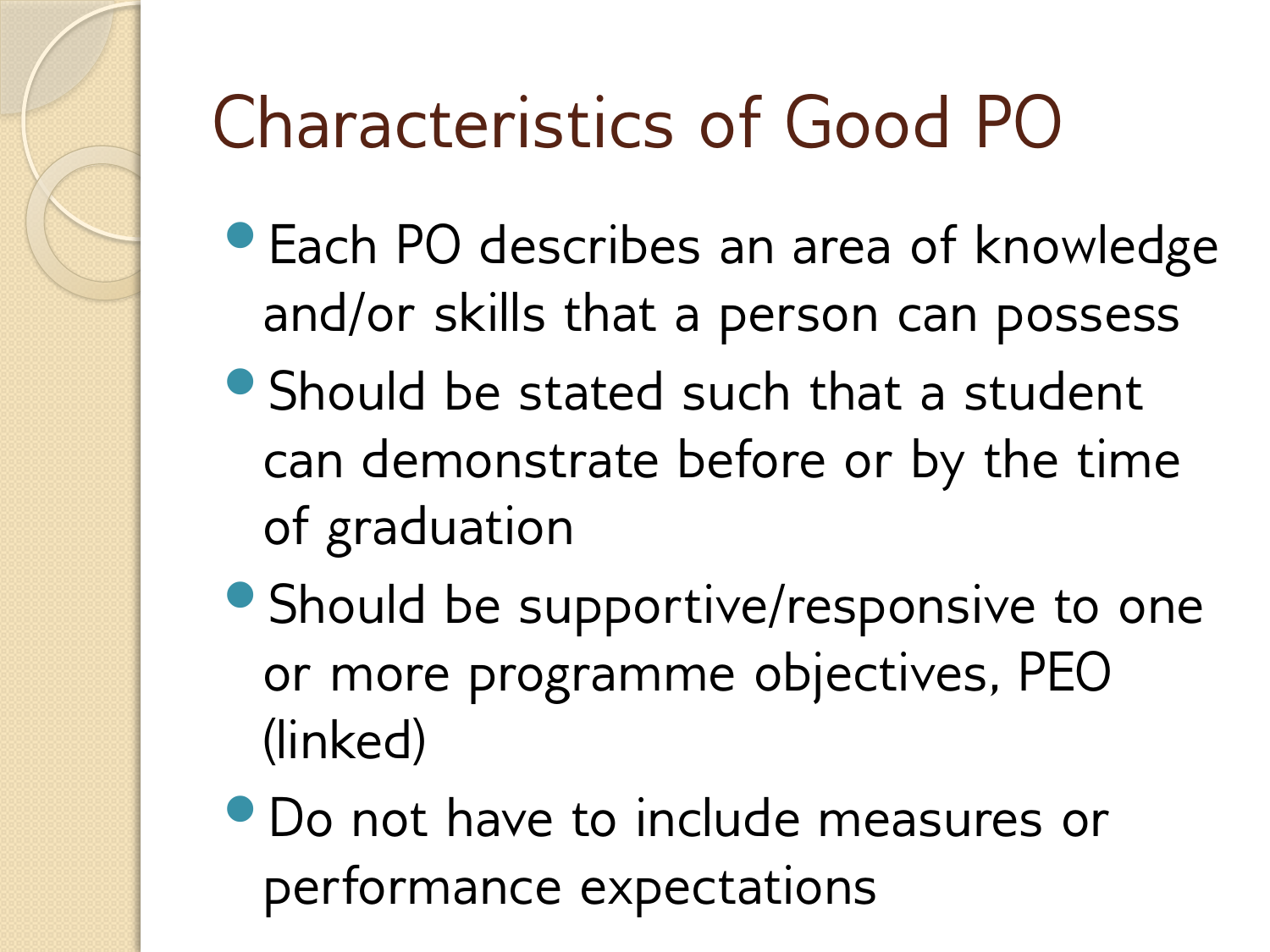

# Characteristics of Good PO
Each PO describes an area of knowledge and/or skills that a person can possess
Should be stated such that a student can demonstrate before or by the time of graduation
Should be supportive/responsive to one or more programme objectives, PEO (linked)
Do not have to include measures or performance expectations